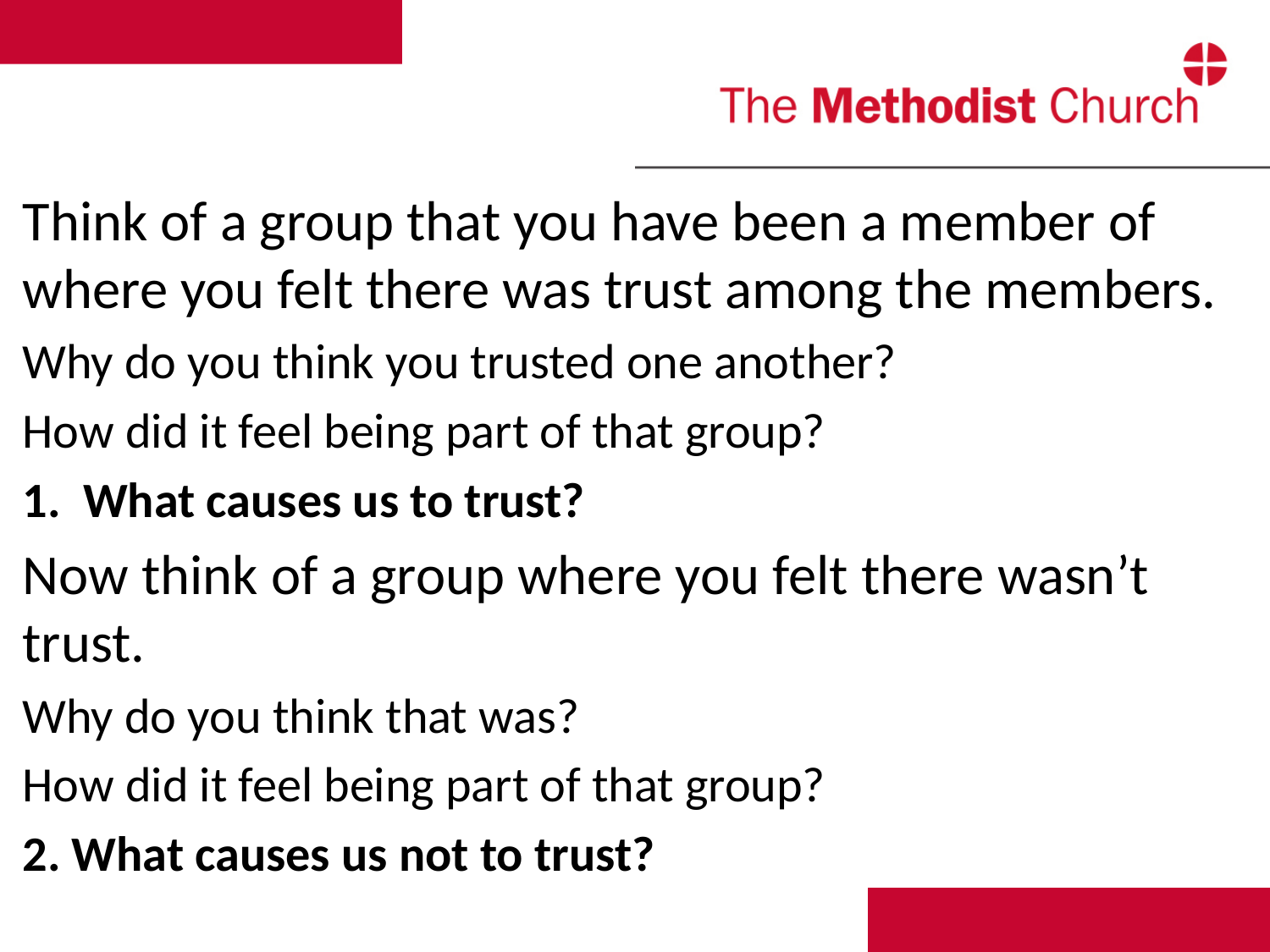

Think of a group that you have been a member of where you felt there was trust among the members.
Why do you think you trusted one another?
How did it feel being part of that group?
1.  What causes us to trust?
Now think of a group where you felt there wasn’t trust.
Why do you think that was?
How did it feel being part of that group?
2. What causes us not to trust?